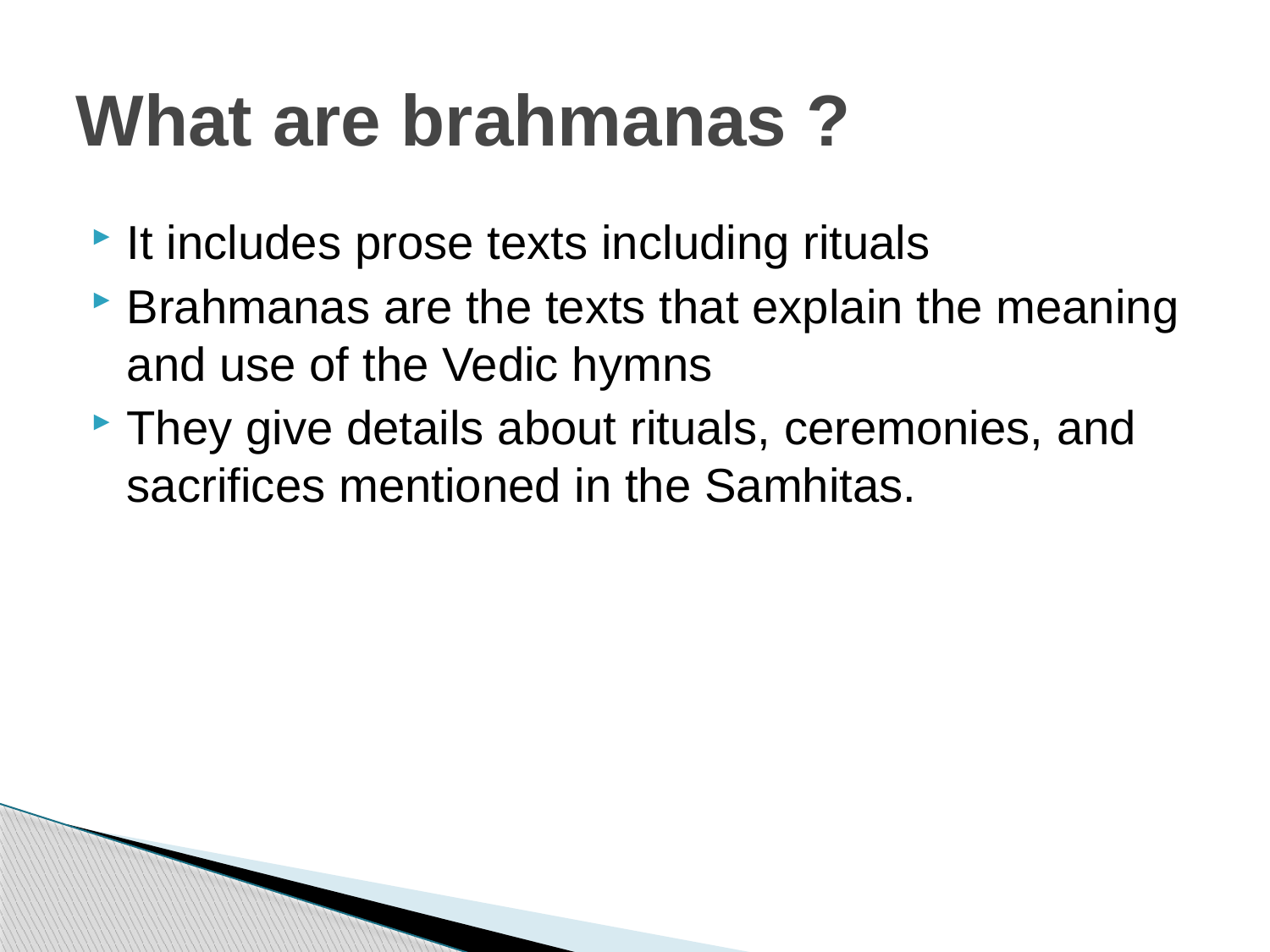

# What are brahmanas ?
It includes prose texts including rituals
Brahmanas are the texts that explain the meaning and use of the Vedic hymns
They give details about rituals, ceremonies, and sacrifices mentioned in the Samhitas.